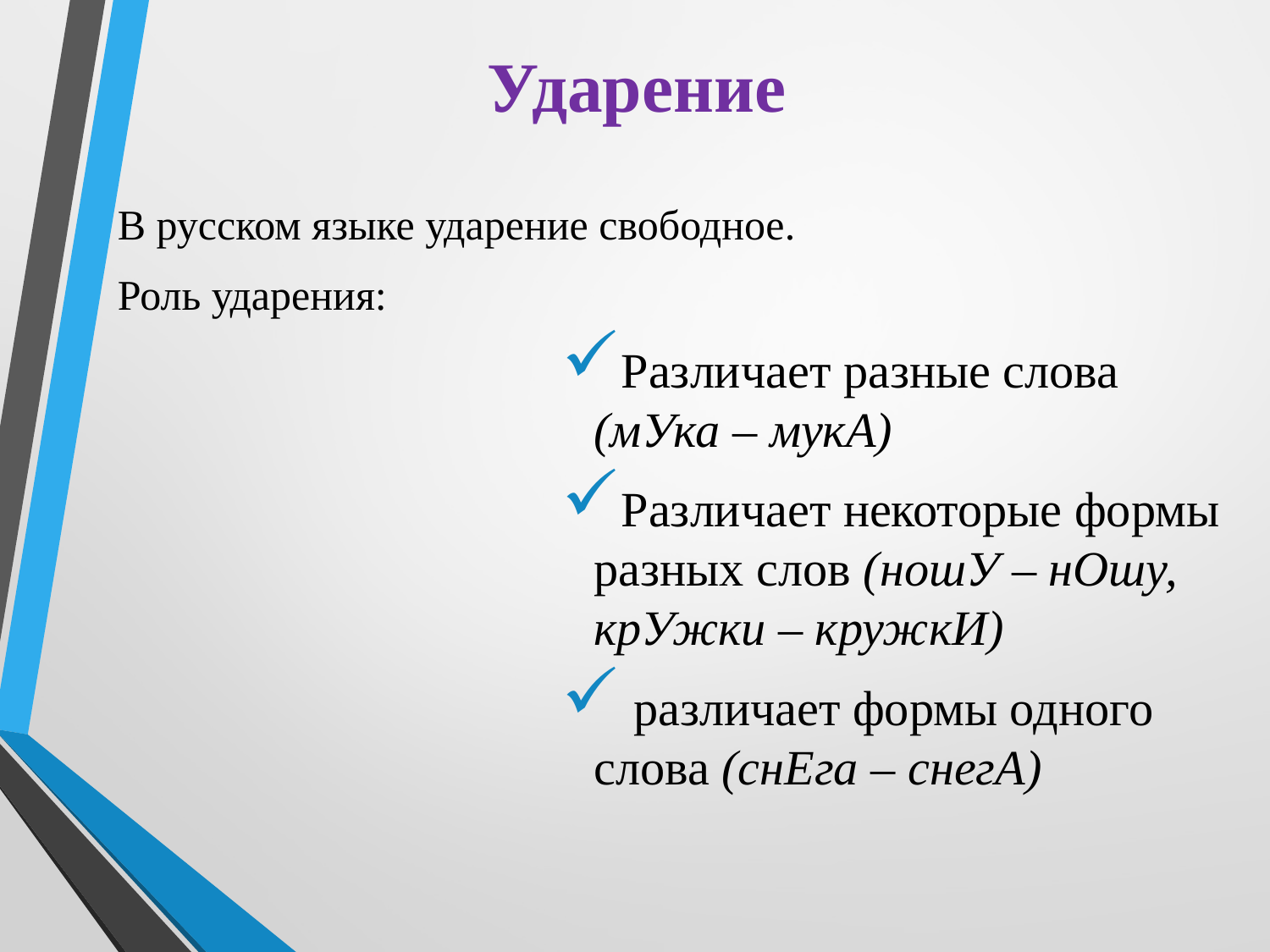

# Ударение
В русском языке ударение свободное.
Роль ударения:
Различает разные слова (мУка – мукА)
Различает некоторые формы разных слов (ношУ – нОшу, крУжки – кружкИ)
 различает формы одного слова (снЕга – снегА)